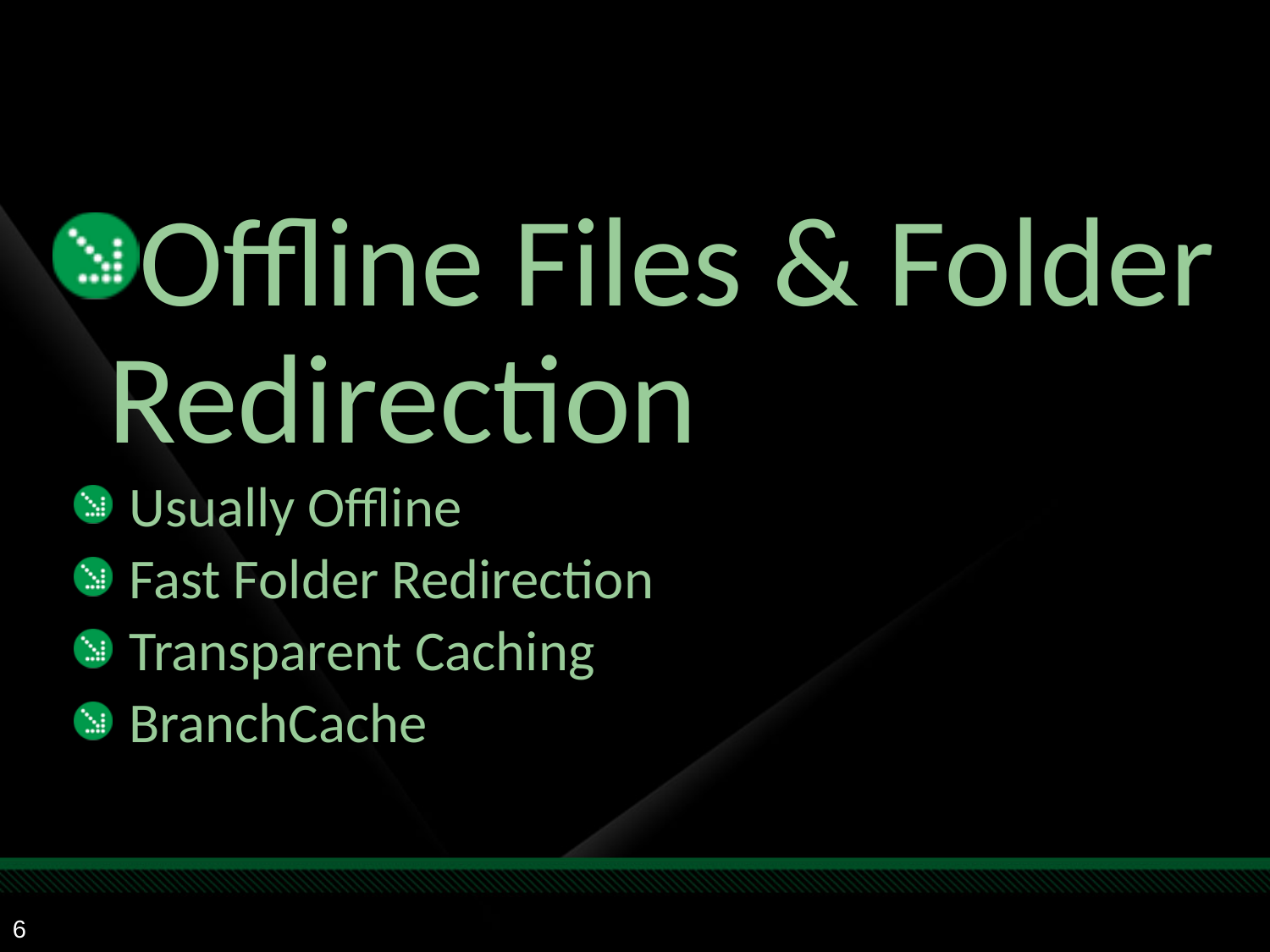

#

Offline Files & Folder Redirection
Usually Offline
Fast Folder Redirection
Transparent Caching
BranchCache

6